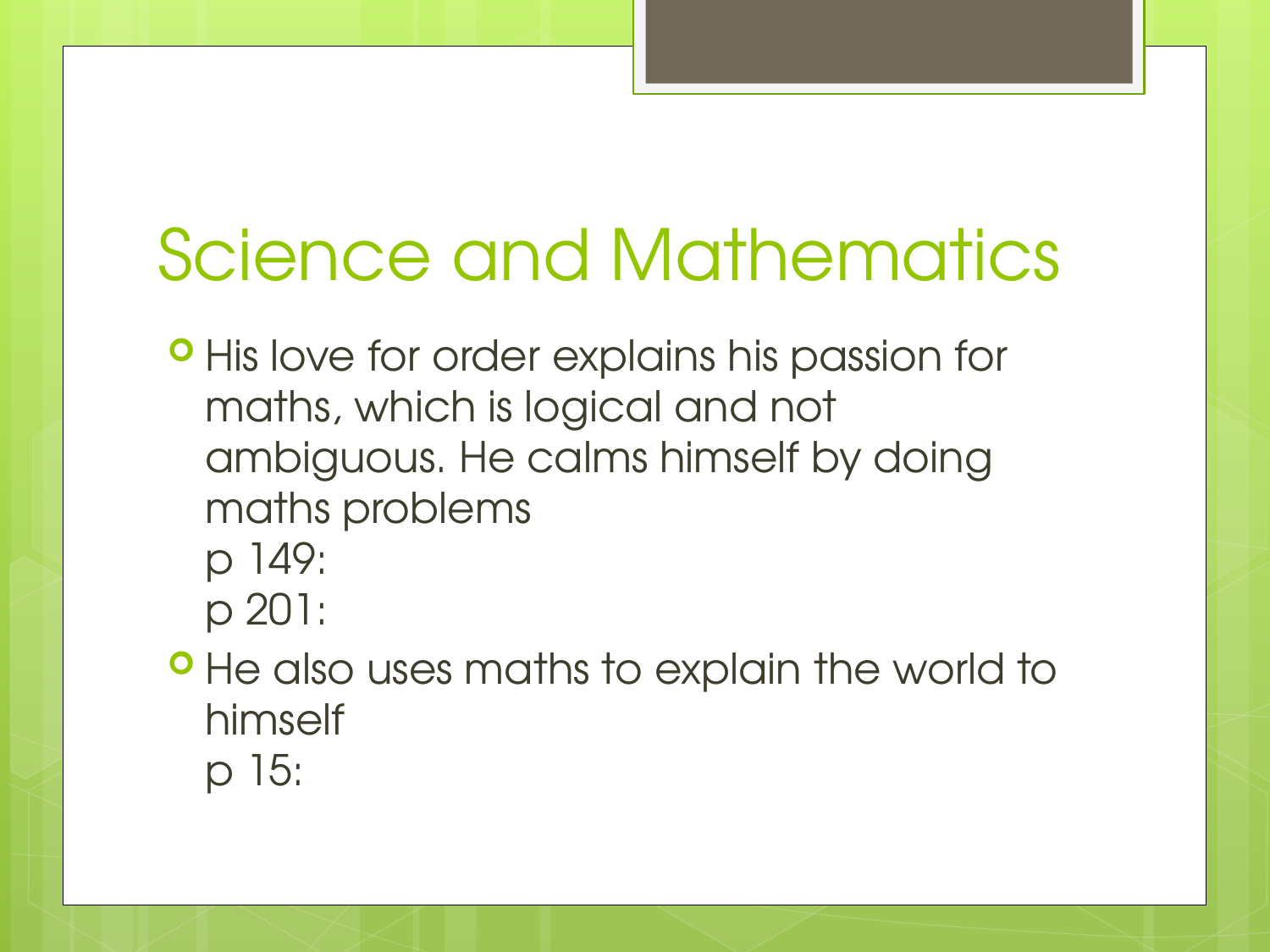

# Science and Mathematics
His love for order explains his passion for maths, which is logical and not ambiguous. He calms himself by doing maths problems
p 149:
p 201:
He also uses maths to explain the world to himself
p 15: